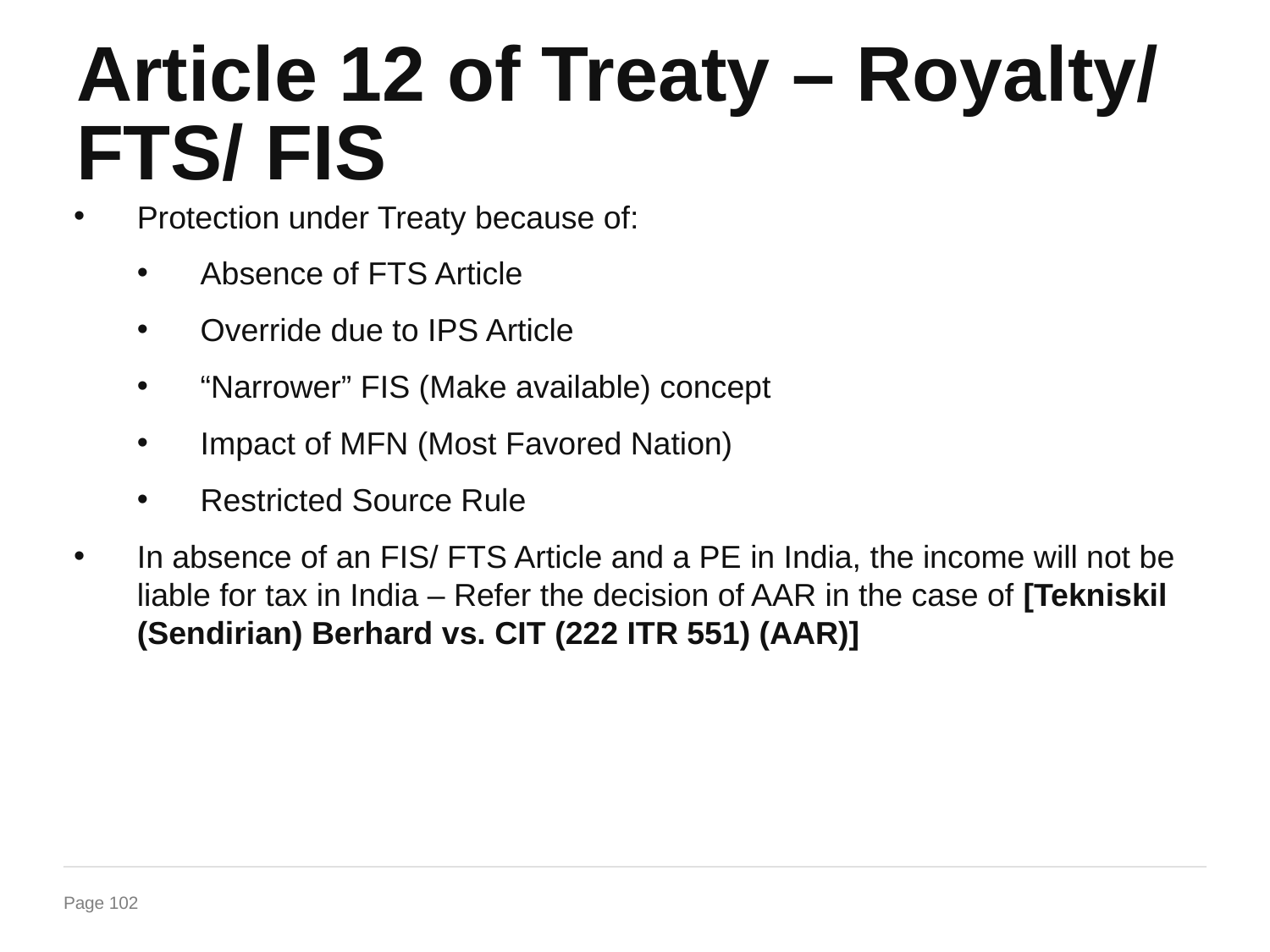

# Article 12 of Treaty – Royalty/ FTS/ FIS
Protection under Treaty because of:
Absence of FTS Article
Override due to IPS Article
“Narrower” FIS (Make available) concept
Impact of MFN (Most Favored Nation)
Restricted Source Rule
In absence of an FIS/ FTS Article and a PE in India, the income will not be liable for tax in India – Refer the decision of AAR in the case of [Tekniskil (Sendirian) Berhard vs. CIT (222 ITR 551) (AAR)]